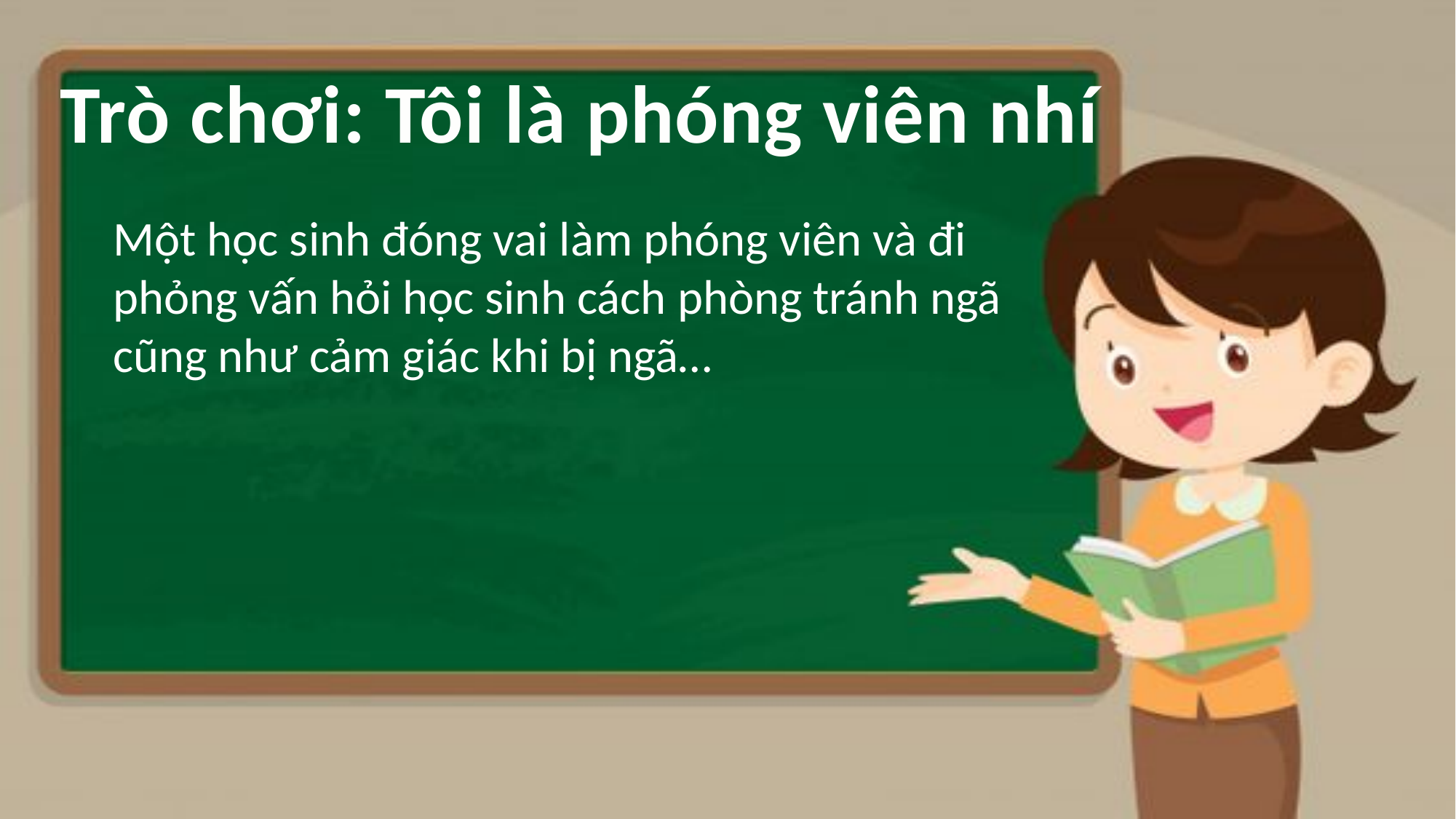

Trò chơi: Tôi là phóng viên nhí
Một học sinh đóng vai làm phóng viên và đi phỏng vấn hỏi học sinh cách phòng tránh ngã cũng như cảm giác khi bị ngã…